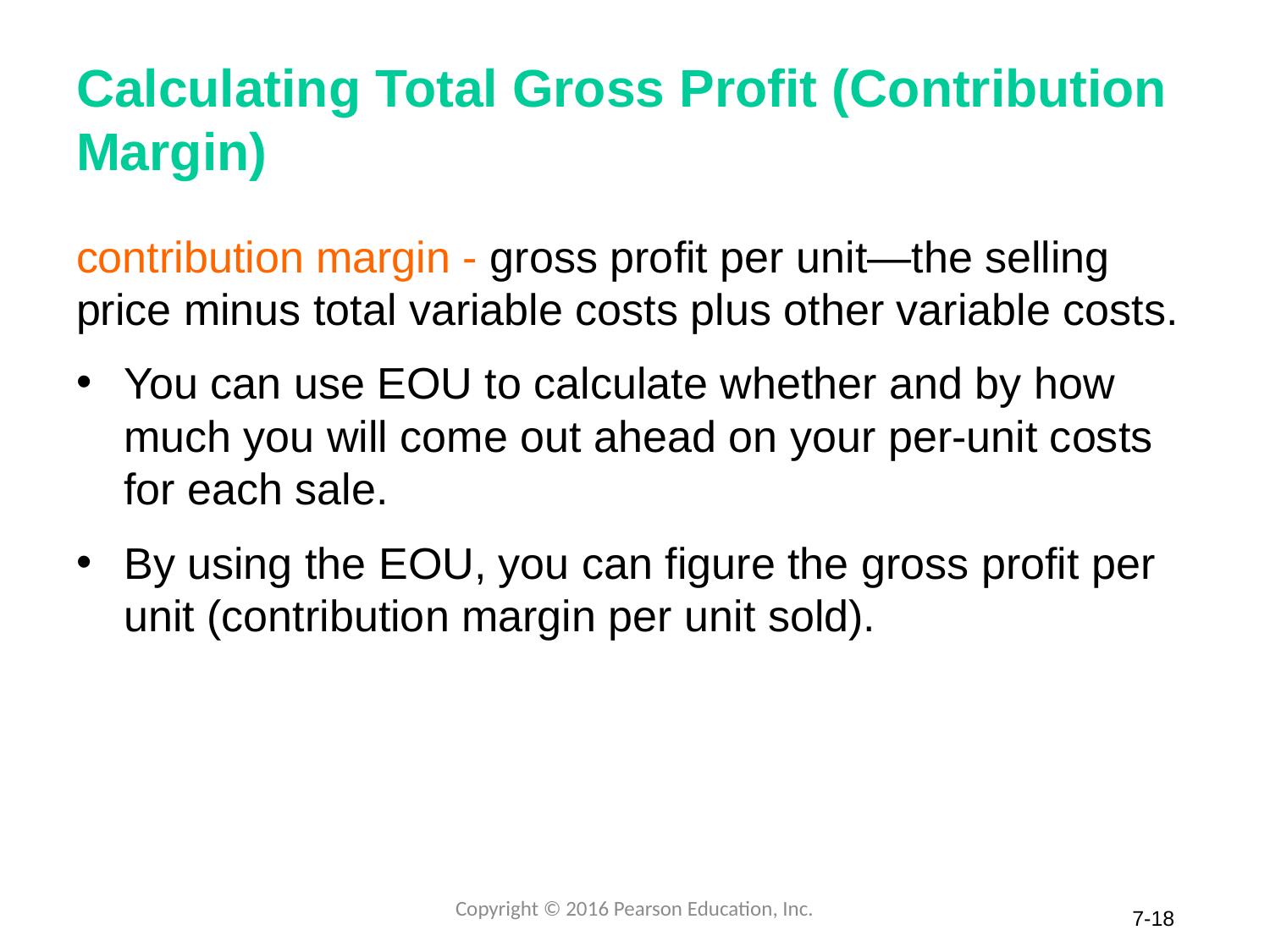

# Calculating Total Gross Profit (Contribution Margin)
contribution margin - gross profit per unit—the selling price minus total variable costs plus other variable costs.

You can use EOU to calculate whether and by how much you will come out ahead on your per-unit costs for each sale.

By using the EOU, you can figure the gross profit per unit (contribution margin per unit sold).
Copyright © 2016 Pearson Education, Inc.